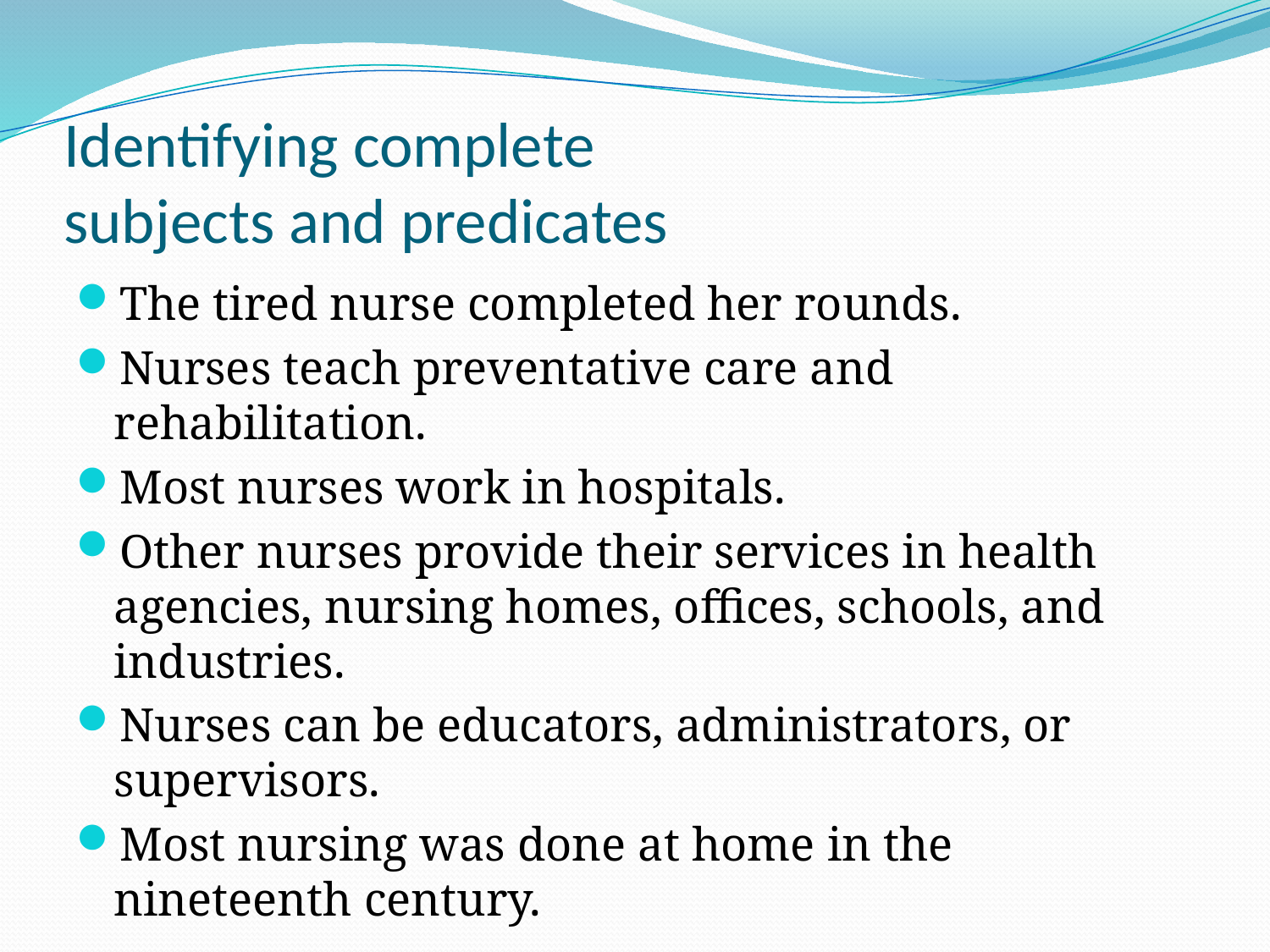

# Identifying complete subjects and predicates
The tired nurse completed her rounds.
Nurses teach preventative care and rehabilitation.
Most nurses work in hospitals.
Other nurses provide their services in health agencies, nursing homes, offices, schools, and industries.
Nurses can be educators, administrators, or supervisors.
Most nursing was done at home in the nineteenth century.